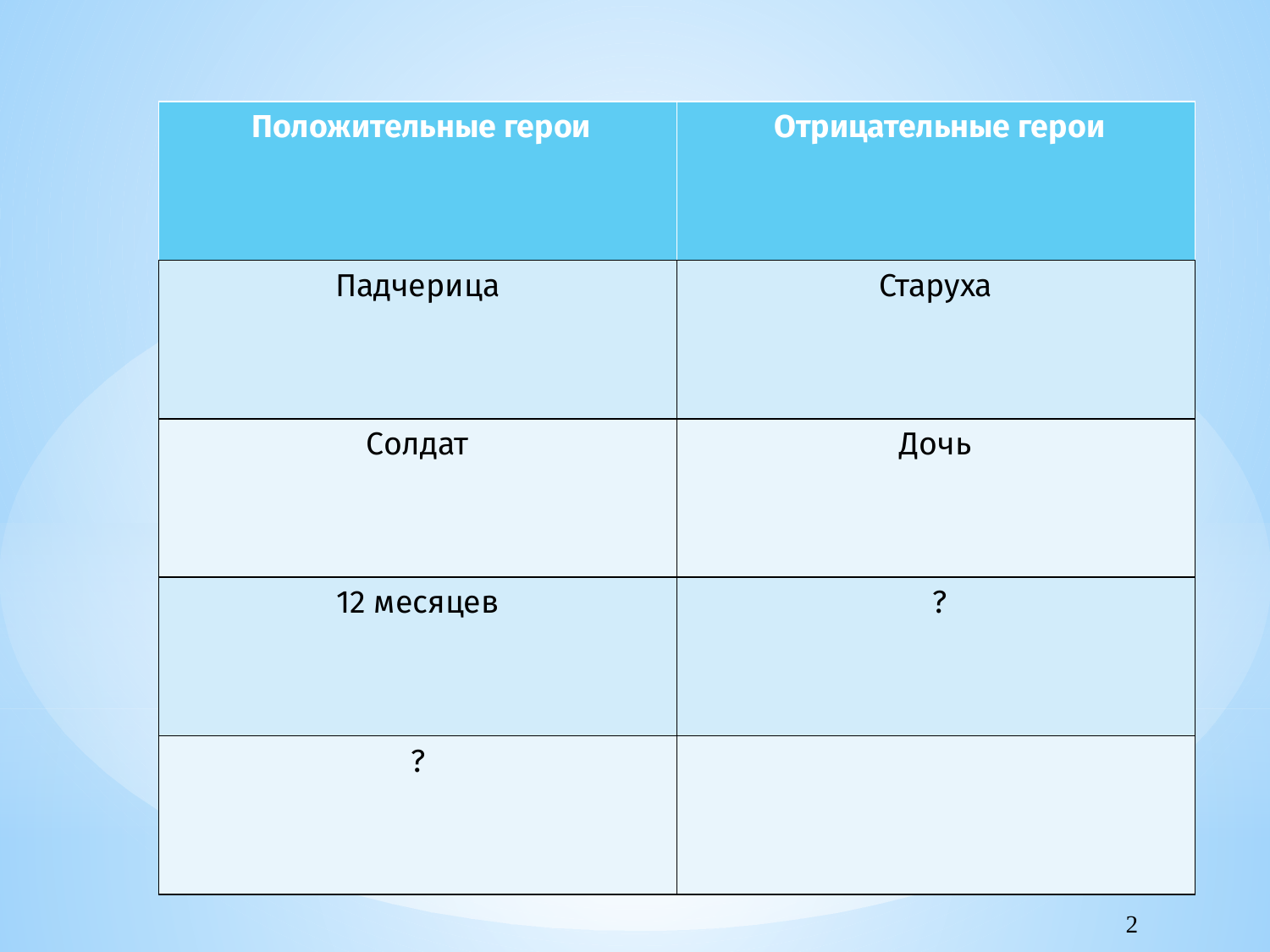

| Положительные герои | Отрицательные герои |
| --- | --- |
| Падчерица | Старуха |
| Солдат | Дочь |
| 12 месяцев | ? |
| ? |  |
2